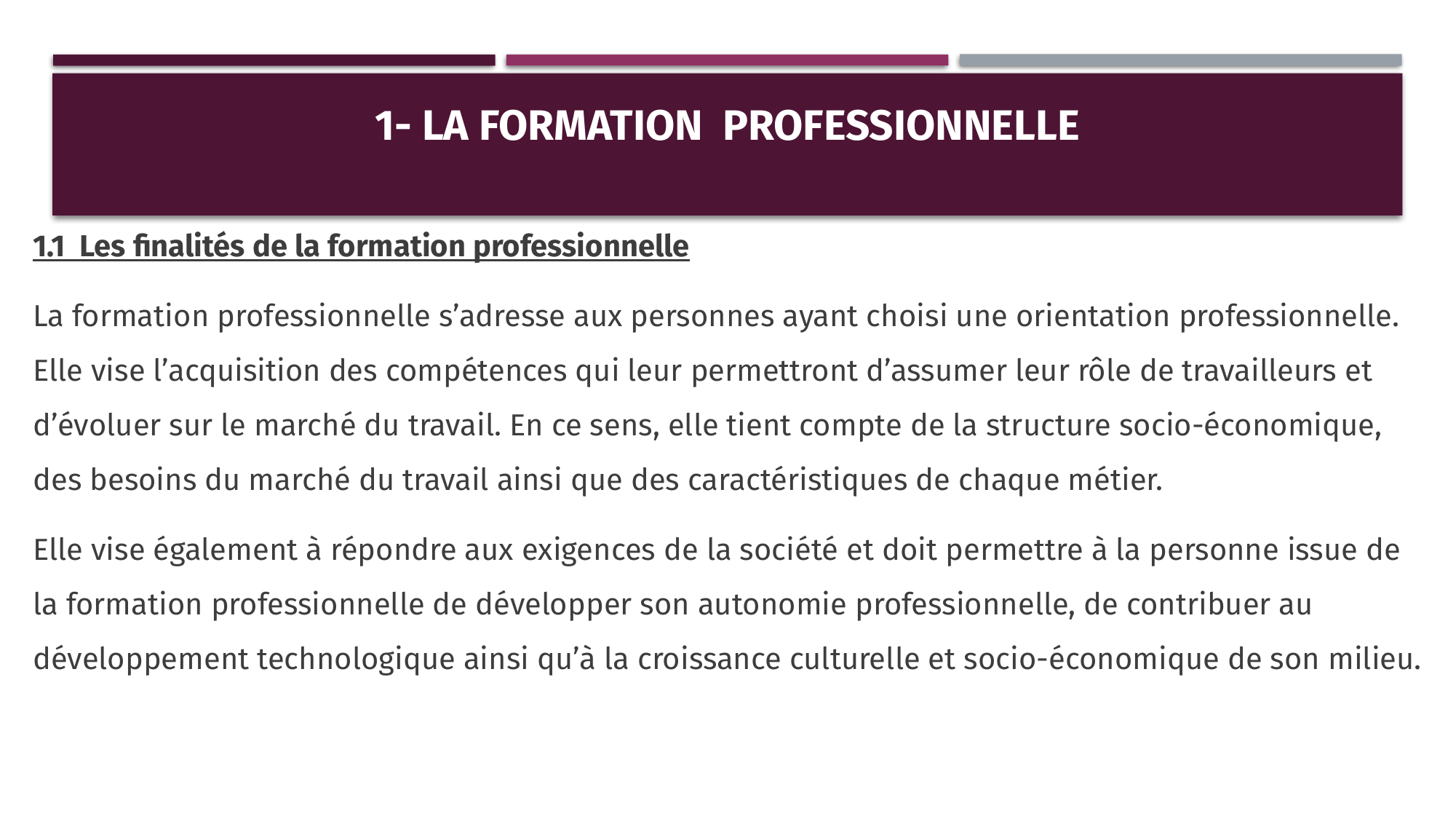

# 1- LA FORMATION  PROFESSIONNELLE

1.1  Les finalités de la formation professionnelle
La formation professionnelle s’adresse aux personnes ayant choisi une orientation professionnelle. Elle vise l’acquisition des compétences qui leur permettront d’assumer leur rôle de travailleurs et d’évoluer sur le marché du travail. En ce sens, elle tient compte de la structure socio-économique, des besoins du marché du travail ainsi que des caractéristiques de chaque métier.
Elle vise également à répondre aux exigences de la société et doit permettre à la personne issue de la formation professionnelle de développer son autonomie professionnelle, de contribuer au développement technologique ainsi qu’à la croissance culturelle et socio-économique de son milieu.